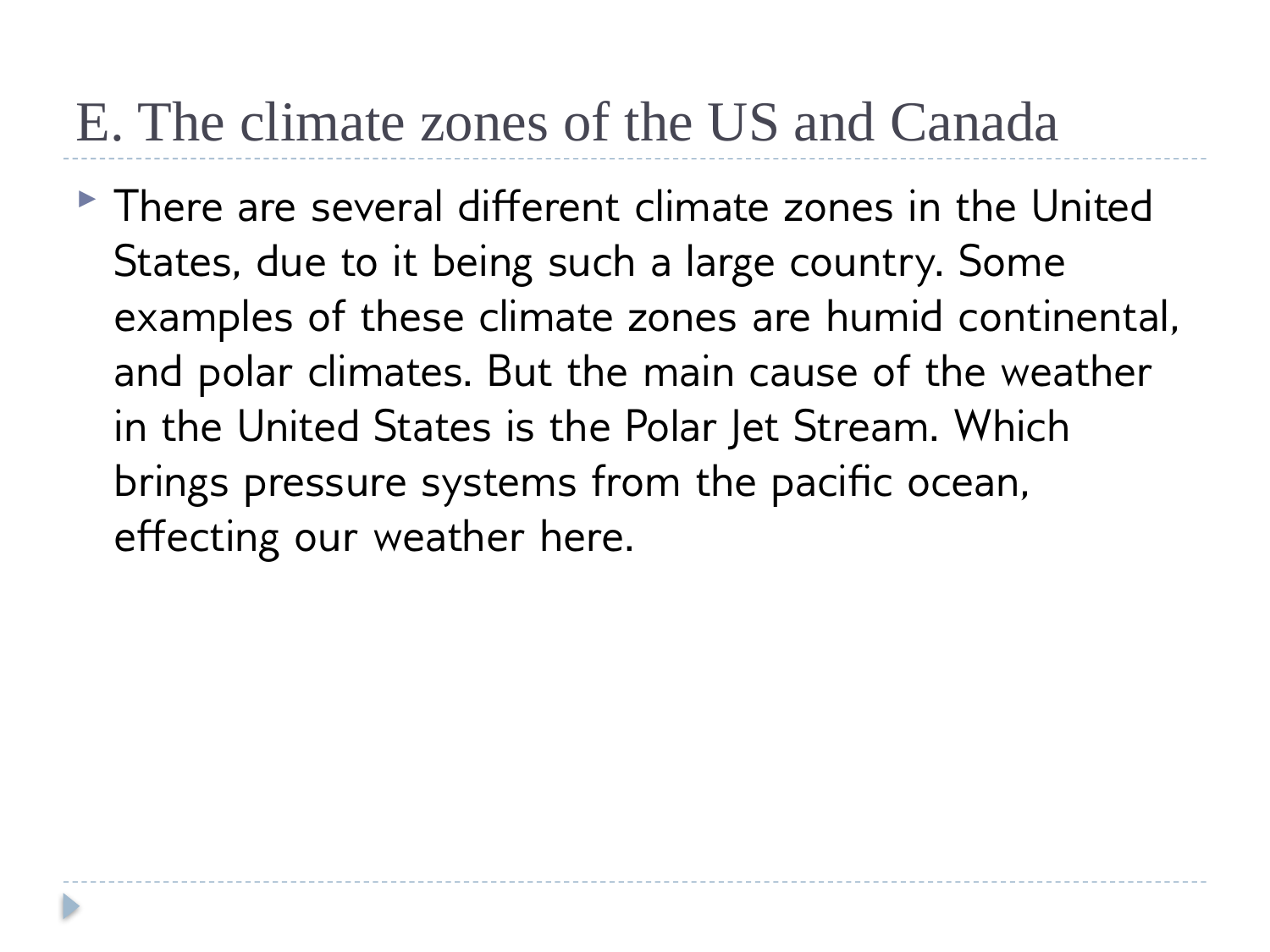

# E. The climate zones of the US and Canada
There are several different climate zones in the United States, due to it being such a large country. Some examples of these climate zones are humid continental, and polar climates. But the main cause of the weather in the United States is the Polar Jet Stream. Which brings pressure systems from the pacific ocean, effecting our weather here.